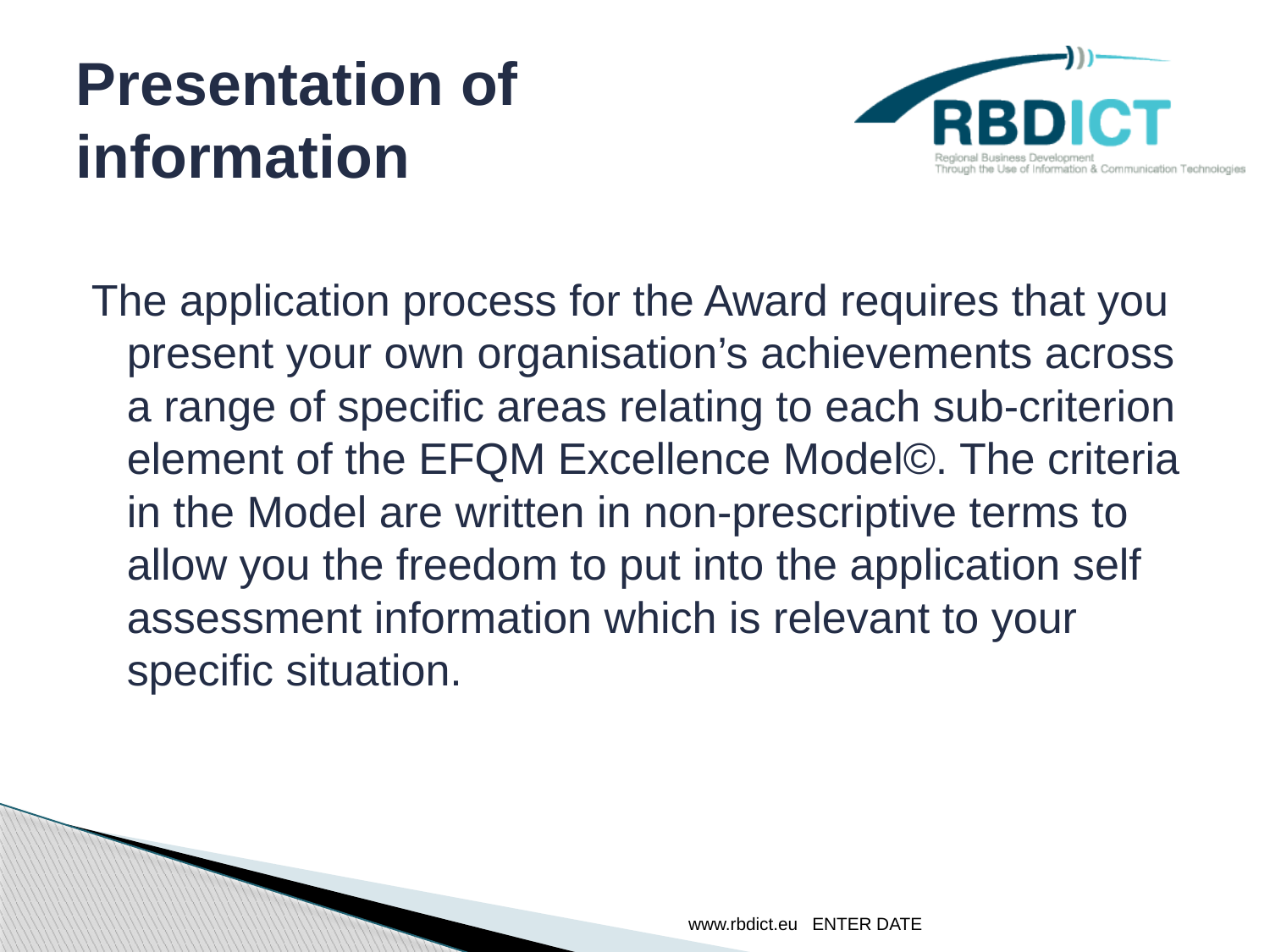

# Presentation of information

The application process for the Award requires that you present your own organisation’s achievements across a range of specific areas relating to each sub-criterion element of the EFQM Excellence Model©. The criteria in the Model are written in non-prescriptive terms to allow you the freedom to put into the application self assessment information which is relevant to your specific situation.
www.rbdict.eu   ENTER DATE